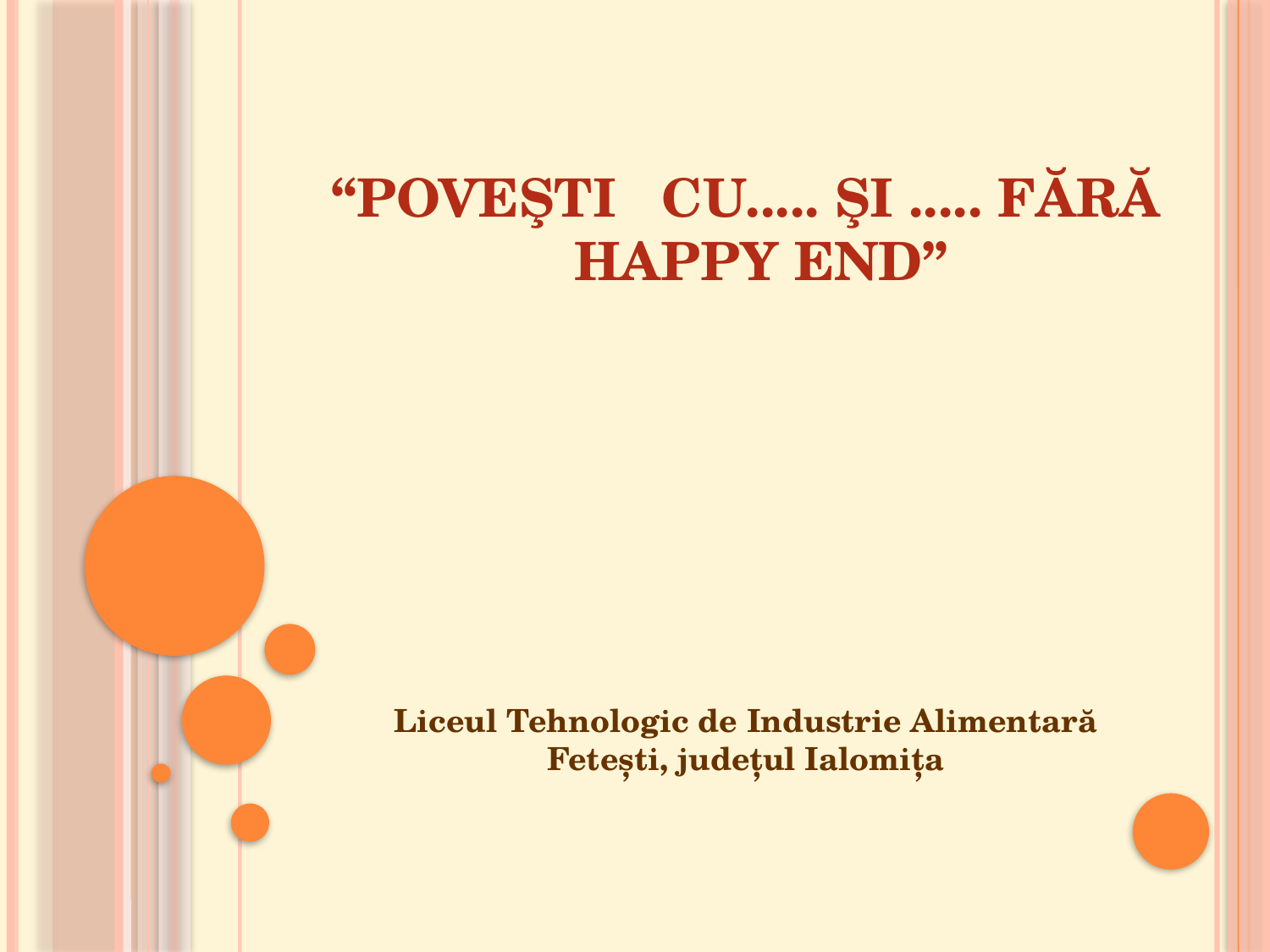

# “POVEŞTI   CU..... ŞI ..... FĂRĂ   HAPPY END”
Liceul Tehnologic de Industrie Alimentară Fetești, județul Ialomița